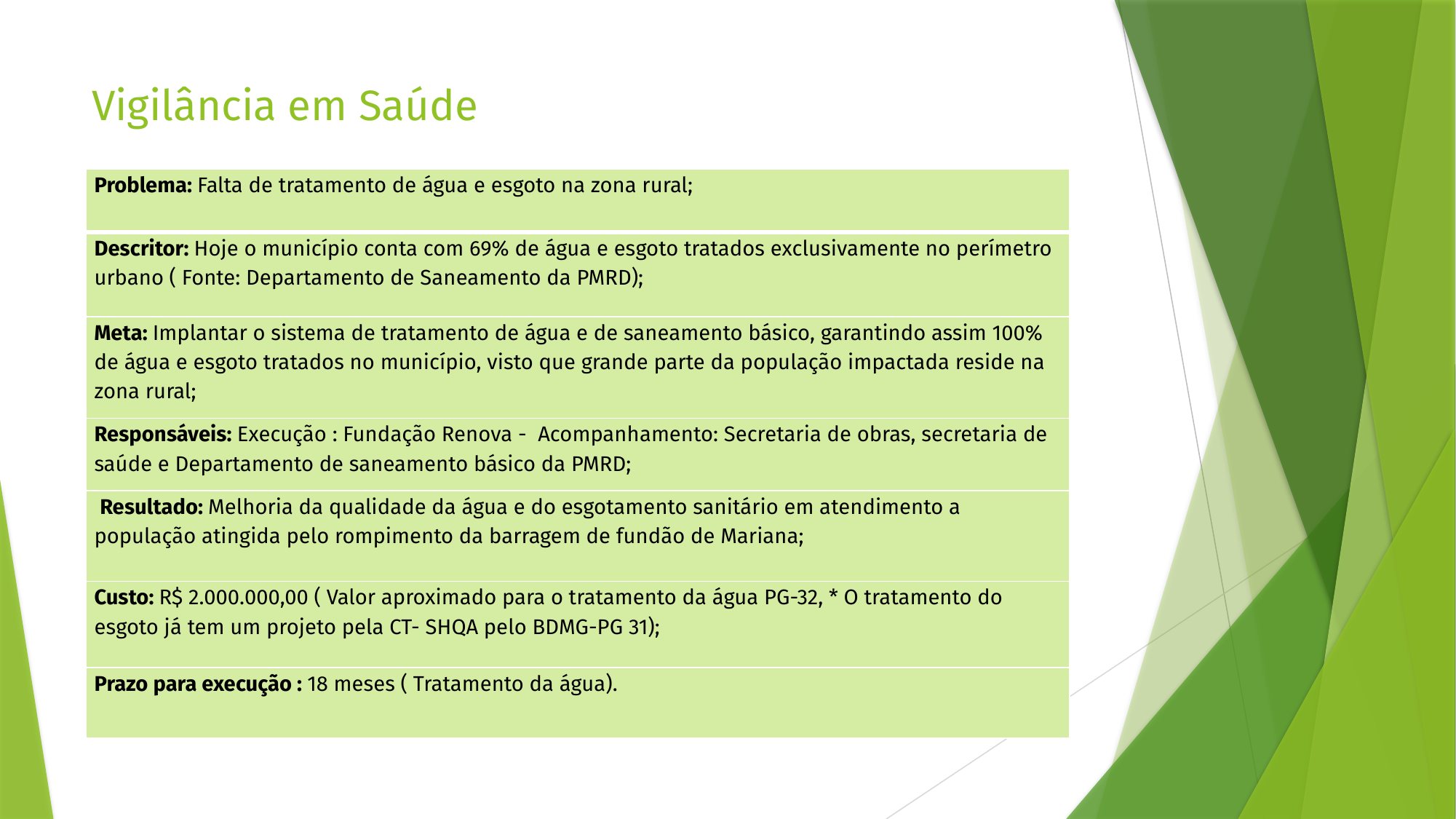

# Vigilância em Saúde
| Problema: Falta de tratamento de água e esgoto na zona rural; |
| --- |
| Descritor: Hoje o município conta com 69% de água e esgoto tratados exclusivamente no perímetro urbano ( Fonte: Departamento de Saneamento da PMRD); |
| Meta: Implantar o sistema de tratamento de água e de saneamento básico, garantindo assim 100% de água e esgoto tratados no município, visto que grande parte da população impactada reside na zona rural; |
| Responsáveis: Execução : Fundação Renova - Acompanhamento: Secretaria de obras, secretaria de saúde e Departamento de saneamento básico da PMRD; |
| Resultado: Melhoria da qualidade da água e do esgotamento sanitário em atendimento a população atingida pelo rompimento da barragem de fundão de Mariana; |
| Custo: R$ 2.000.000,00 ( Valor aproximado para o tratamento da água PG-32, \* O tratamento do esgoto já tem um projeto pela CT- SHQA pelo BDMG-PG 31); |
| Prazo para execução : 18 meses ( Tratamento da água). |